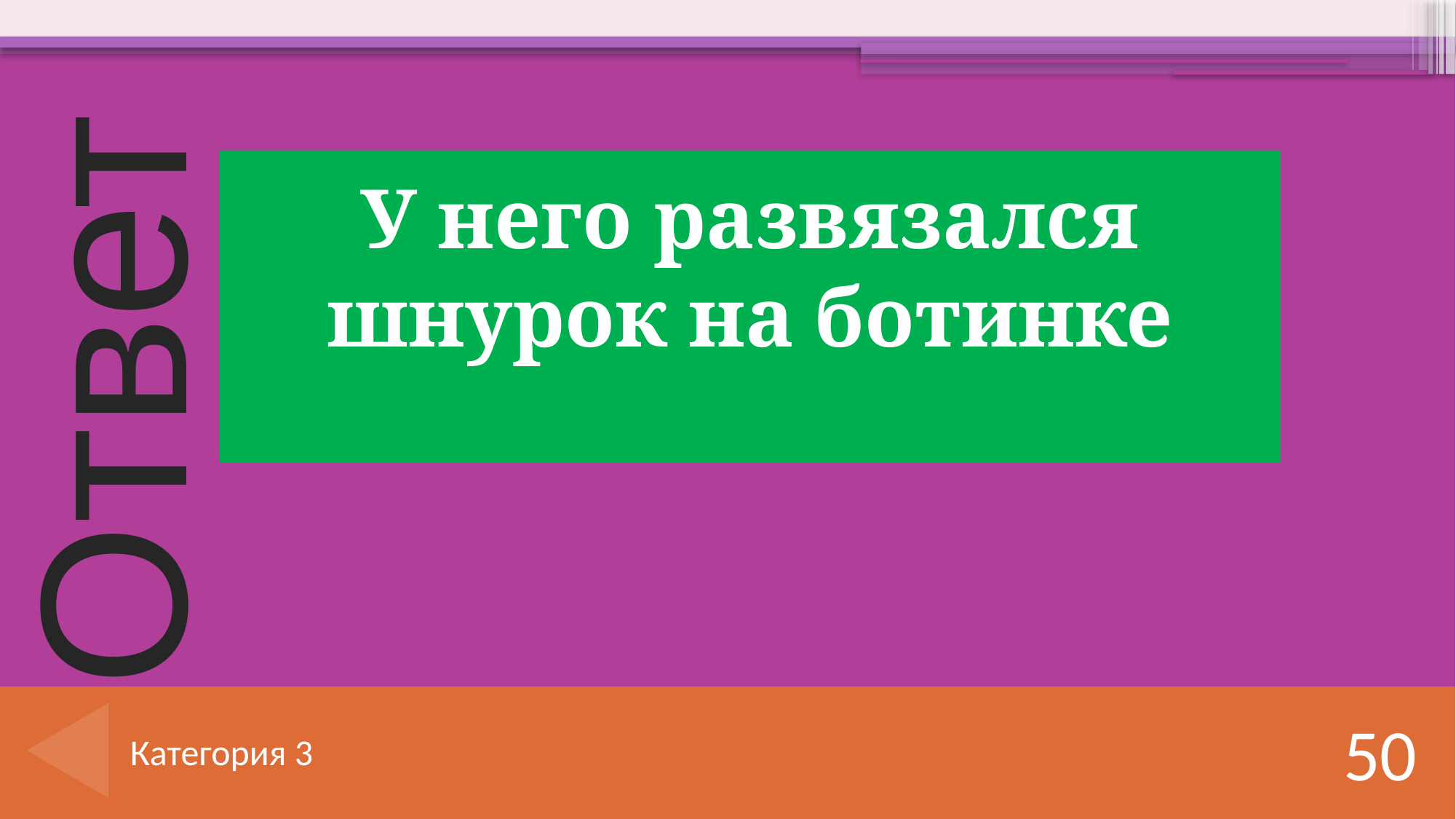

У него развязался шнурок на ботинке
# Категория 3
50